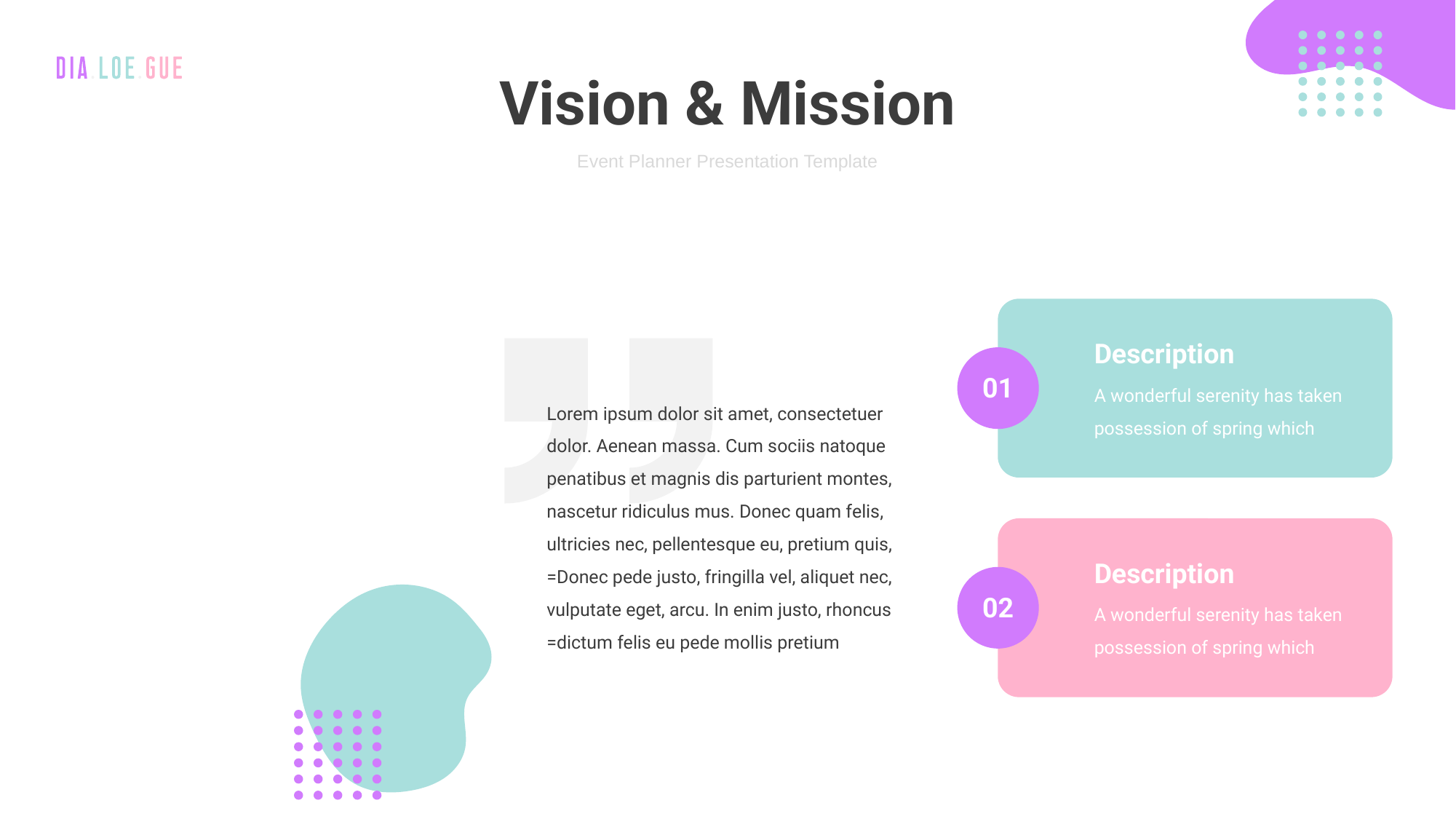

# Vision & Mission
Event Planner Presentation Template

Description

01
A wonderful serenity has taken possession of spring which
Lorem ipsum dolor sit amet, consectetuer dolor. Aenean massa. Cum sociis natoque penatibus et magnis dis parturient montes, nascetur ridiculus mus. Donec quam felis, ultricies nec, pellentesque eu, pretium quis, =Donec pede justo, fringilla vel, aliquet nec, vulputate eget, arcu. In enim justo, rhoncus =dictum felis eu pede mollis pretium

Description

02
A wonderful serenity has taken possession of spring which